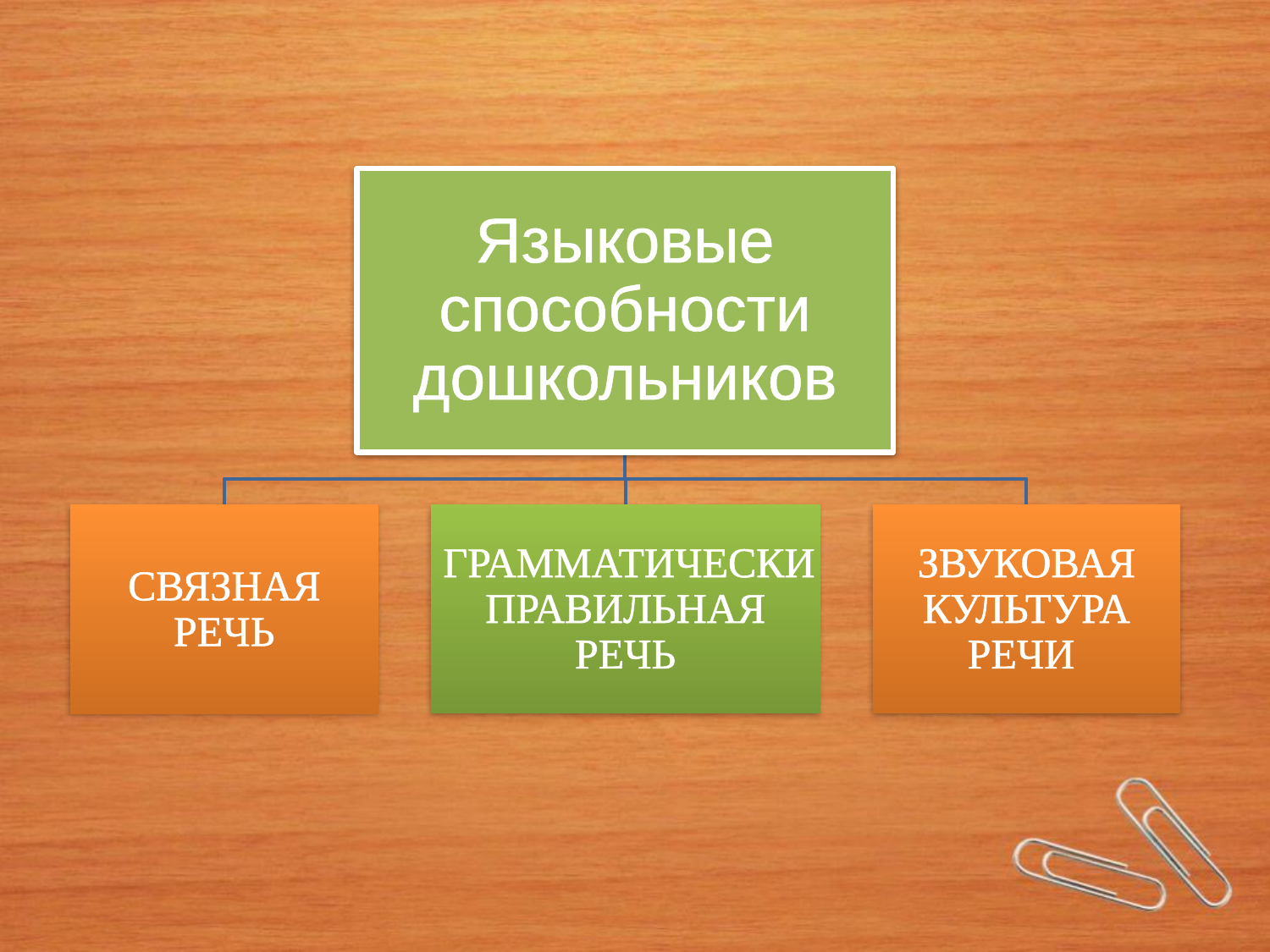

Языковые способности дошкольников
СВЯЗНАЯ РЕЧЬ
 ГРАММАТИЧЕСКИ ПРАВИЛЬНАЯ РЕЧЬ
ЗВУКОВАЯ КУЛЬТУРА РЕЧИ